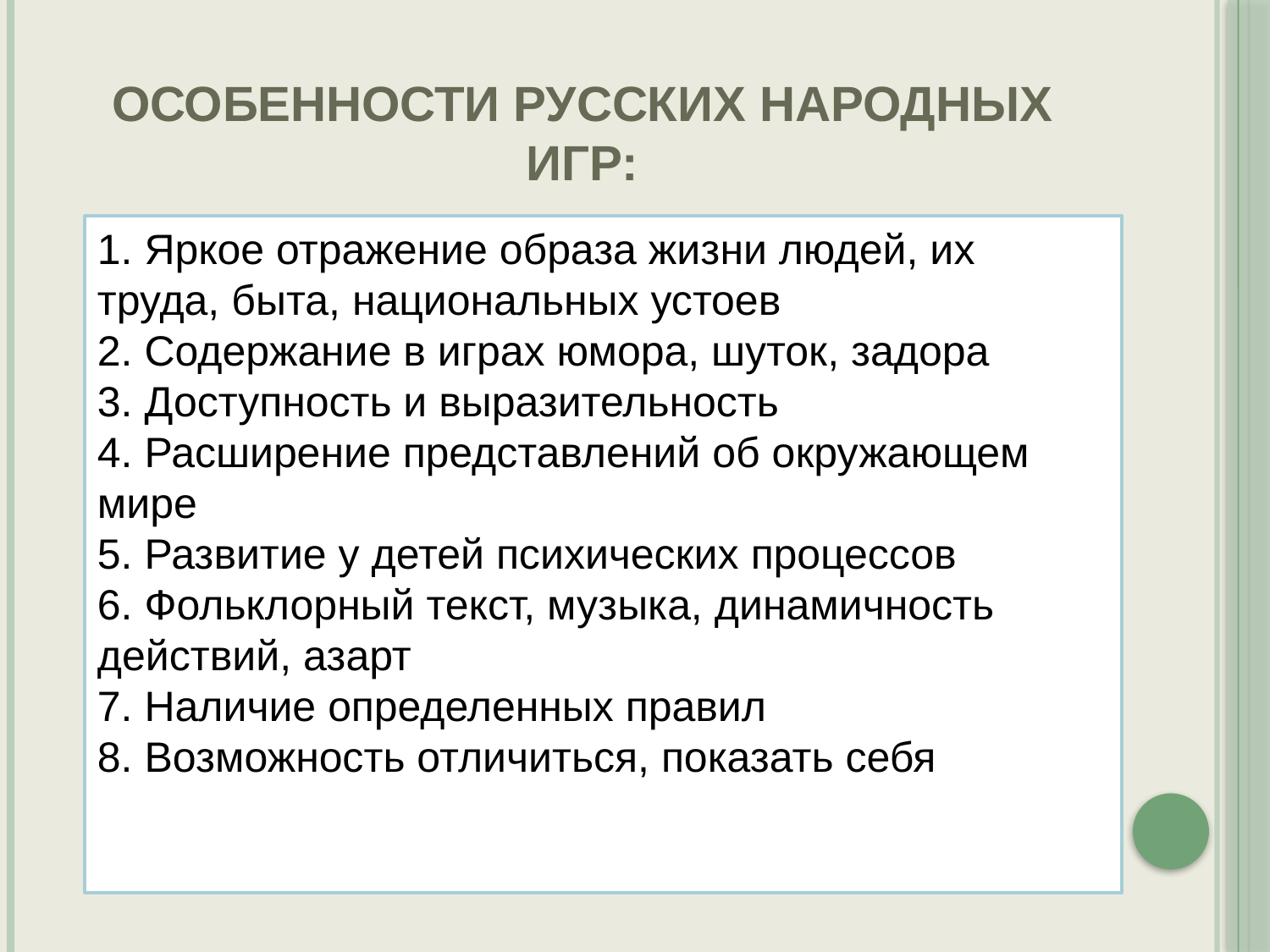

# Особенности русских народных игр:
1. Яркое отражение образа жизни людей, их труда, быта, национальных устоев
2. Содержание в играх юмора, шуток, задора
3. Доступность и выразительность
4. Расширение представлений об окружающем мире
5. Развитие у детей психических процессов
6. Фольклорный текст, музыка, динамичность действий, азарт
7. Наличие определенных правил
8. Возможность отличиться, показать себя